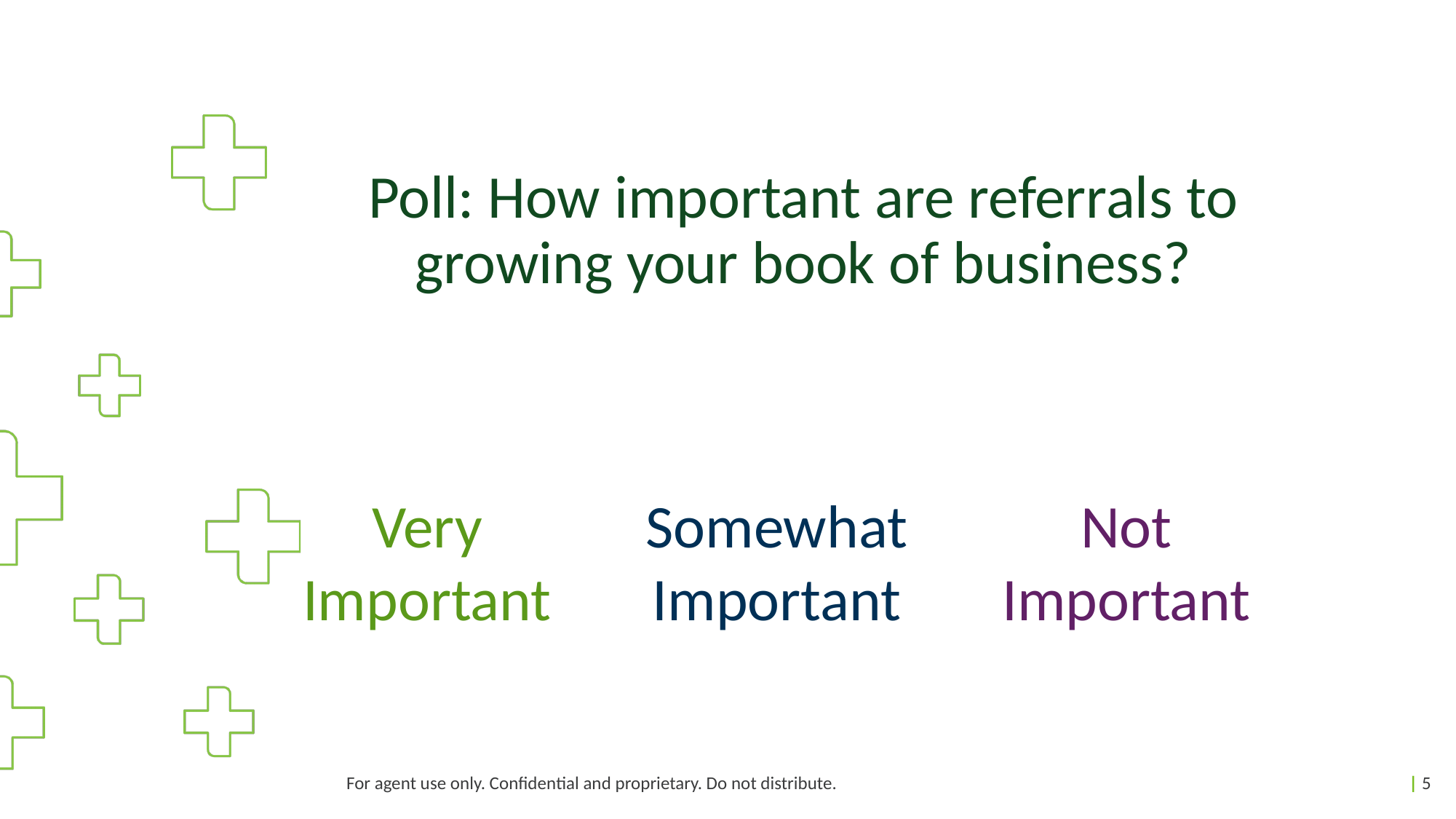

Poll: How important are referrals to growing your book of business?

### Chart

| Category |
|---|

### Chart

| Category |
|---|

### Chart

| Category |
|---|
Very Important
Somewhat Important
Not Important
For agent use only. Confidential and proprietary. Do not distribute.
| 5